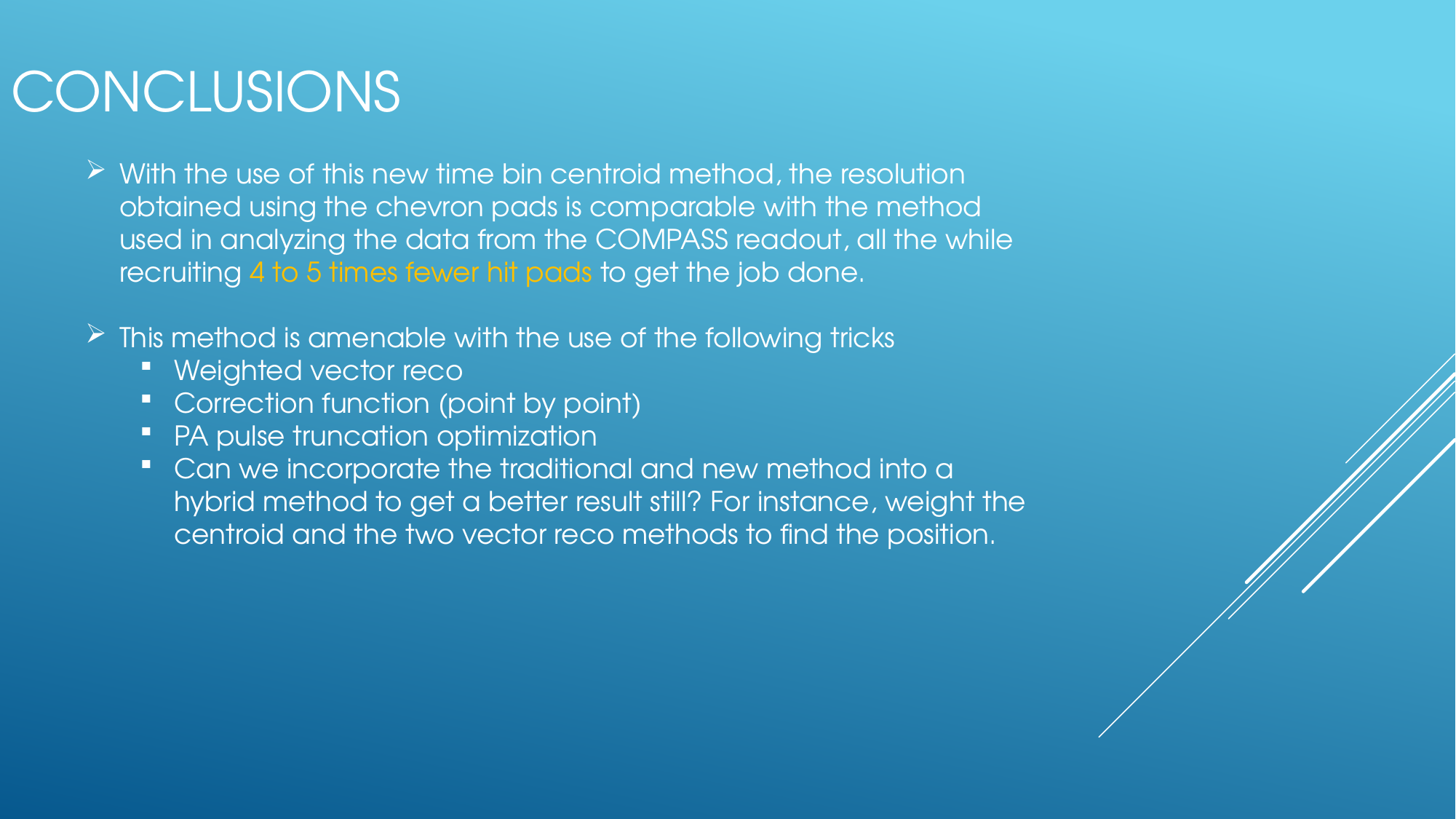

# Conclusions
With the use of this new time bin centroid method, the resolution obtained using the chevron pads is comparable with the method used in analyzing the data from the COMPASS readout, all the while recruiting 4 to 5 times fewer hit pads to get the job done.

This method is amenable with the use of the following tricks
Weighted vector reco
Correction function (point by point)
PA pulse truncation optimization
Can we incorporate the traditional and new method into a hybrid method to get a better result still? For instance, weight the centroid and the two vector reco methods to find the position.